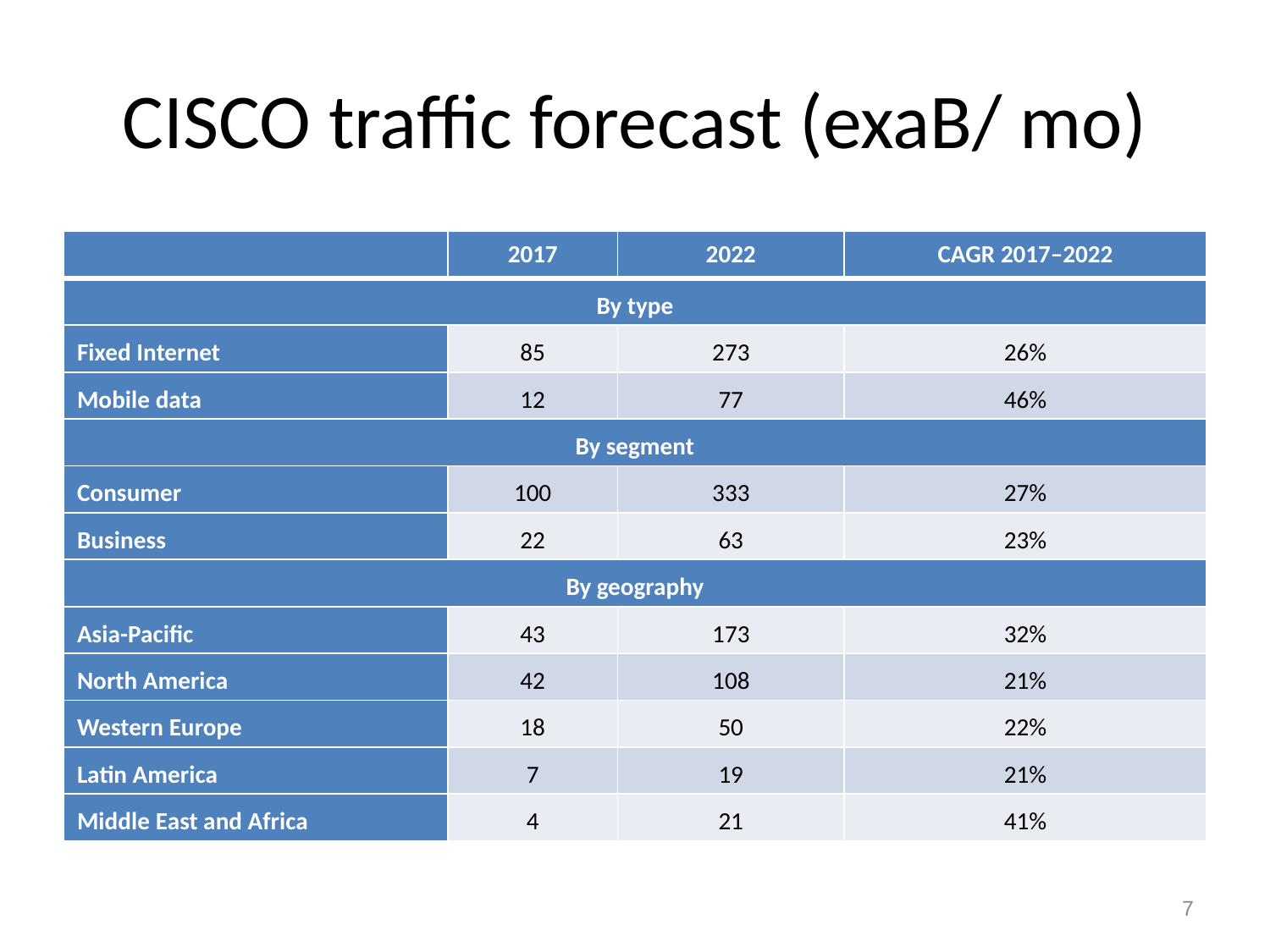

# CISCO traffic forecast (exaB/ mo)
|  | 2017 | 2022 | CAGR 2017–2022 |
| --- | --- | --- | --- |
| By type |  |  |  |
| Fixed Internet | 85 | 273 | 26% |
| Mobile data | 12 | 77 | 46% |
| By segment |  |  |  |
| Consumer | 100 | 333 | 27% |
| Business | 22 | 63 | 23% |
| By geography |  |  |  |
| Asia-Pacific | 43 | 173 | 32% |
| North America | 42 | 108 | 21% |
| Western Europe | 18 | 50 | 22% |
| Latin America | 7 | 19 | 21% |
| Middle East and Africa | 4 | 21 | 41% |
7